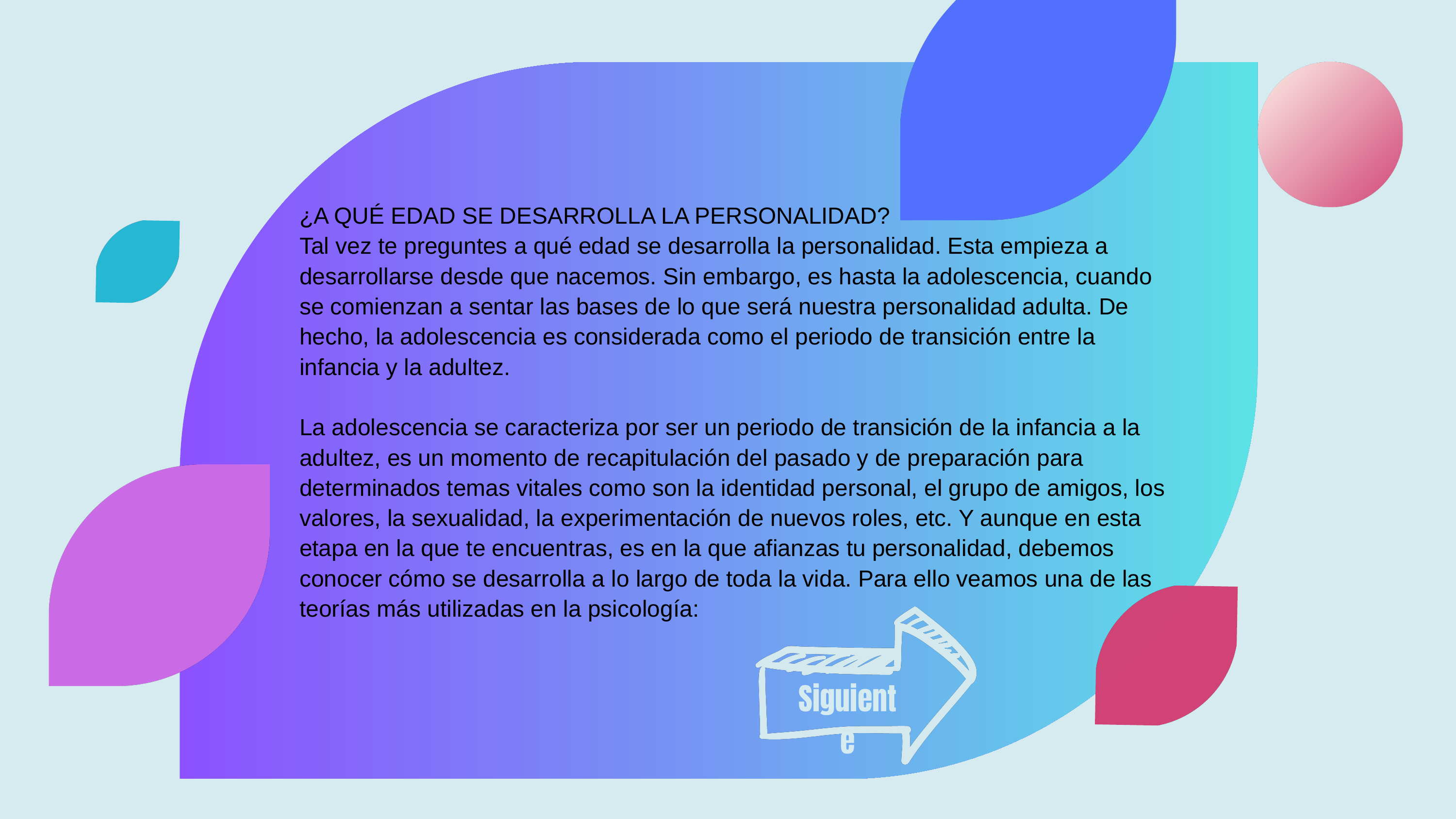

¿A QUÉ EDAD SE DESARROLLA LA PERSONALIDAD?
Tal vez te preguntes a qué edad se desarrolla la personalidad. Esta empieza a desarrollarse desde que nacemos. Sin embargo, es hasta la adolescencia, cuando se comienzan a sentar las bases de lo que será nuestra personalidad adulta. De hecho, la adolescencia es considerada como el periodo de transición entre la infancia y la adultez.

La adolescencia se caracteriza por ser un periodo de transición de la infancia a la adultez, es un momento de recapitulación del pasado y de preparación para determinados temas vitales como son la identidad personal, el grupo de amigos, los valores, la sexualidad, la experimentación de nuevos roles, etc. Y aunque en esta etapa en la que te encuentras, es en la que afianzas tu personalidad, debemos conocer cómo se desarrolla a lo largo de toda la vida. Para ello veamos una de las teorías más utilizadas en la psicología:

Siguiente